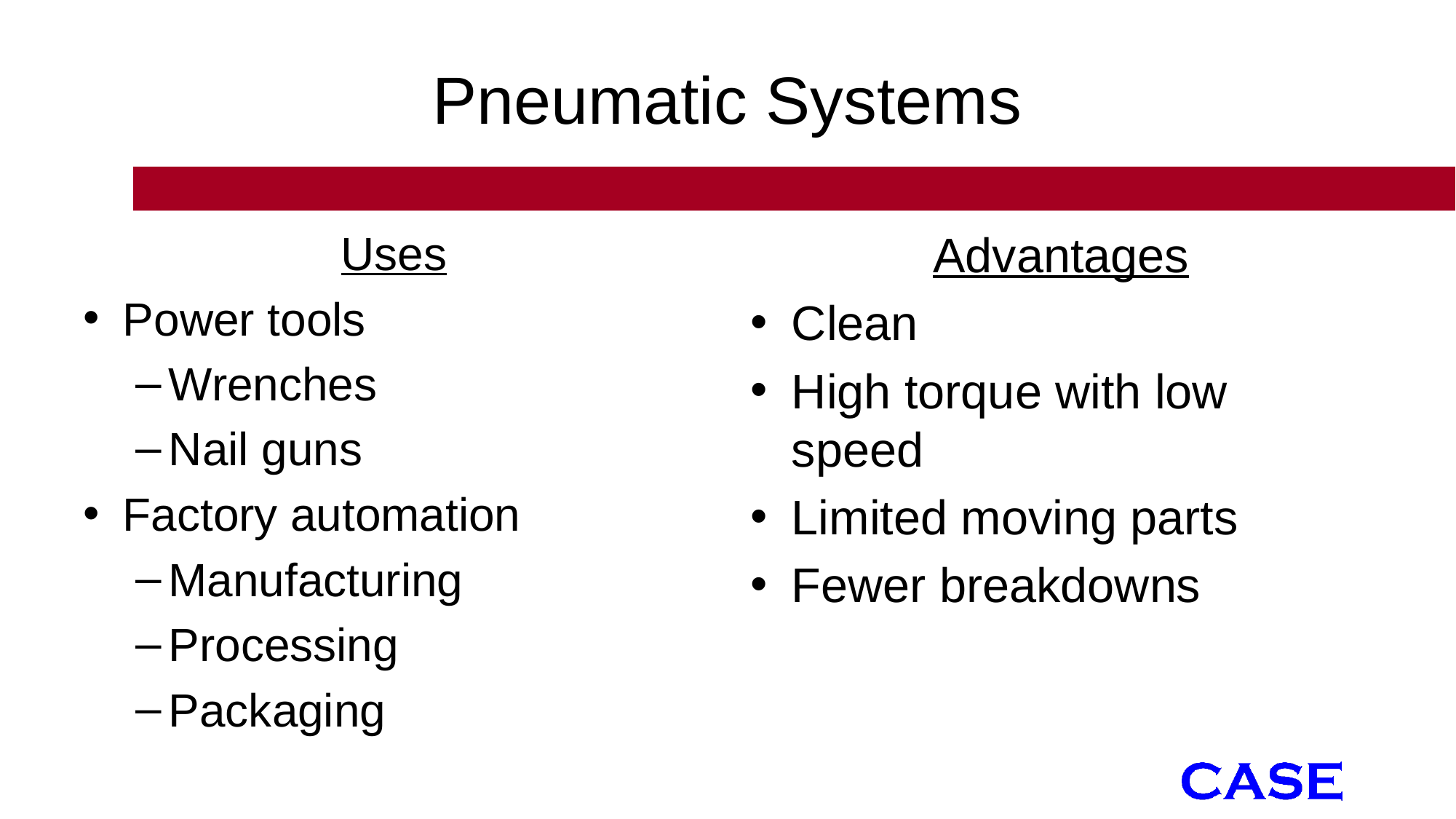

# Pneumatic Systems
Advantages
Clean
High torque with low speed
Limited moving parts
Fewer breakdowns
Uses
Power tools
Wrenches
Nail guns
Factory automation
Manufacturing
Processing
Packaging